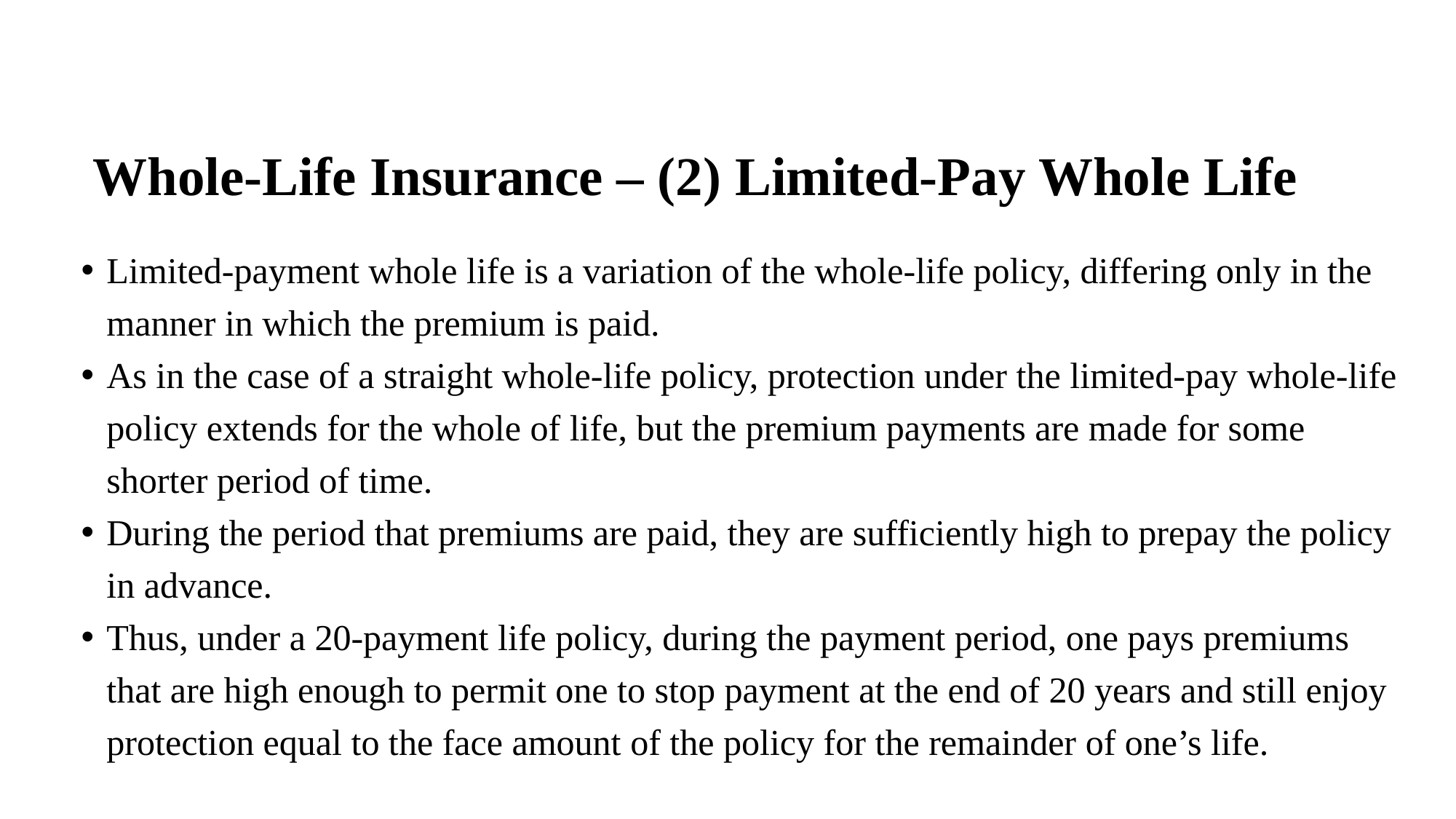

# Whole-Life Insurance – (2) Limited-Pay Whole Life
Limited-payment whole life is a variation of the whole-life policy, differing only in the manner in which the premium is paid.
As in the case of a straight whole-life policy, protection under the limited-pay whole-life policy extends for the whole of life, but the premium payments are made for some shorter period of time.
During the period that premiums are paid, they are sufficiently high to prepay the policy in advance.
Thus, under a 20-payment life policy, during the payment period, one pays premiums that are high enough to permit one to stop payment at the end of 20 years and still enjoy protection equal to the face amount of the policy for the remainder of one’s life.